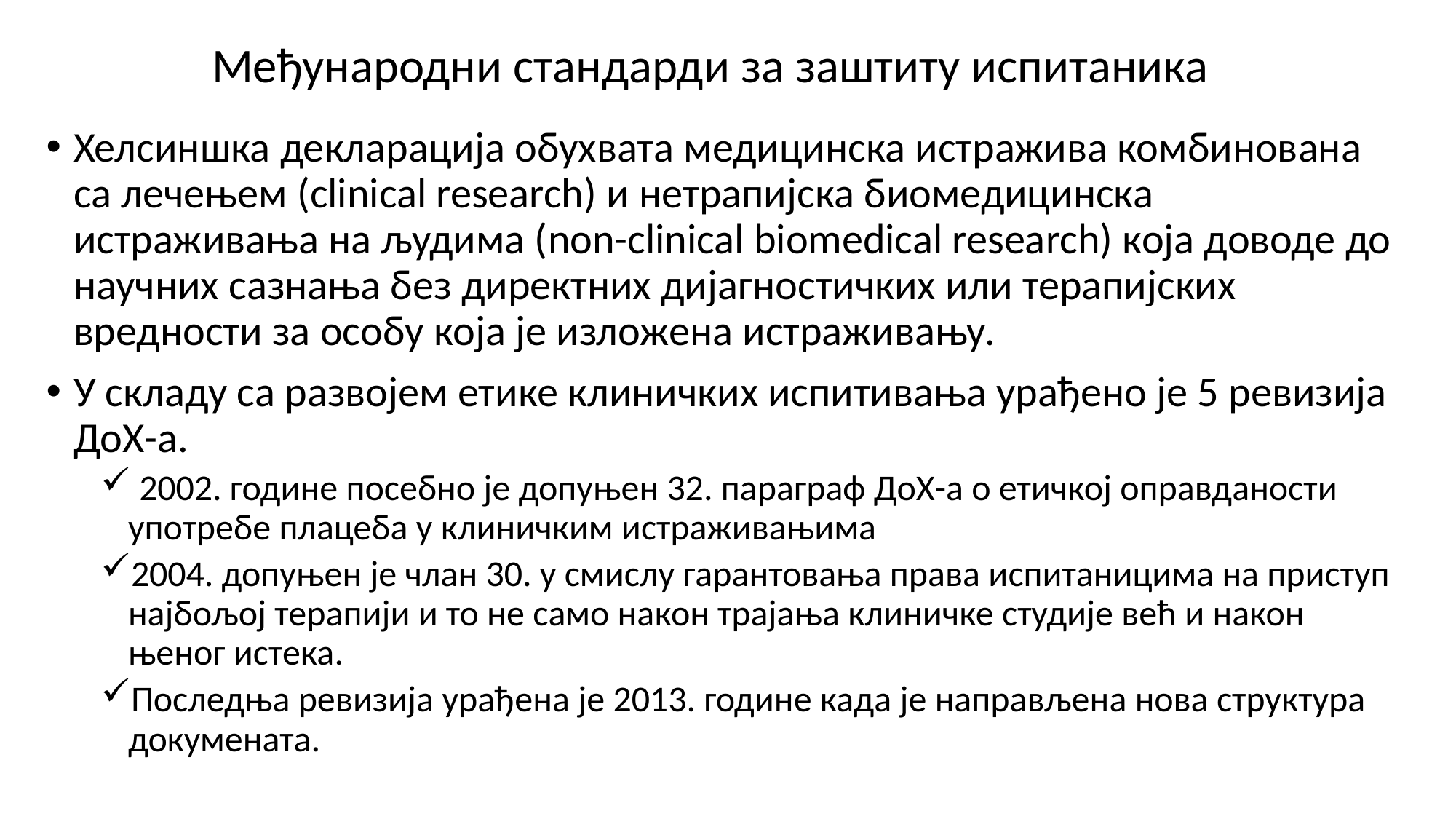

# Међународни стандарди за заштиту испитаника
Хелсиншка декларација обухвата медицинска истражива комбинована са лечењем (clinical research) и нетрапијска биомедицинска истраживања на људима (non-clinical biomedical research) која доводе до научних сазнања без директних дијагностичких или терапијских вредности за особу која је изложена истраживању.
У складу са развојем етике клиничких испитивања урађено је 5 ревизија ДоХ-а.
 2002. године посебно је допуњен 32. параграф ДоХ-а о етичкој оправданости употребе плацеба у клиничким истраживањима
2004. допуњен је члан 30. у смислу гарантовања права испитаницима на приступ најбољој терапији и то не само након трајања клиничке студије већ и након њеног истека.
Последња ревизија урађена је 2013. године када је направљена нова структура докумената.